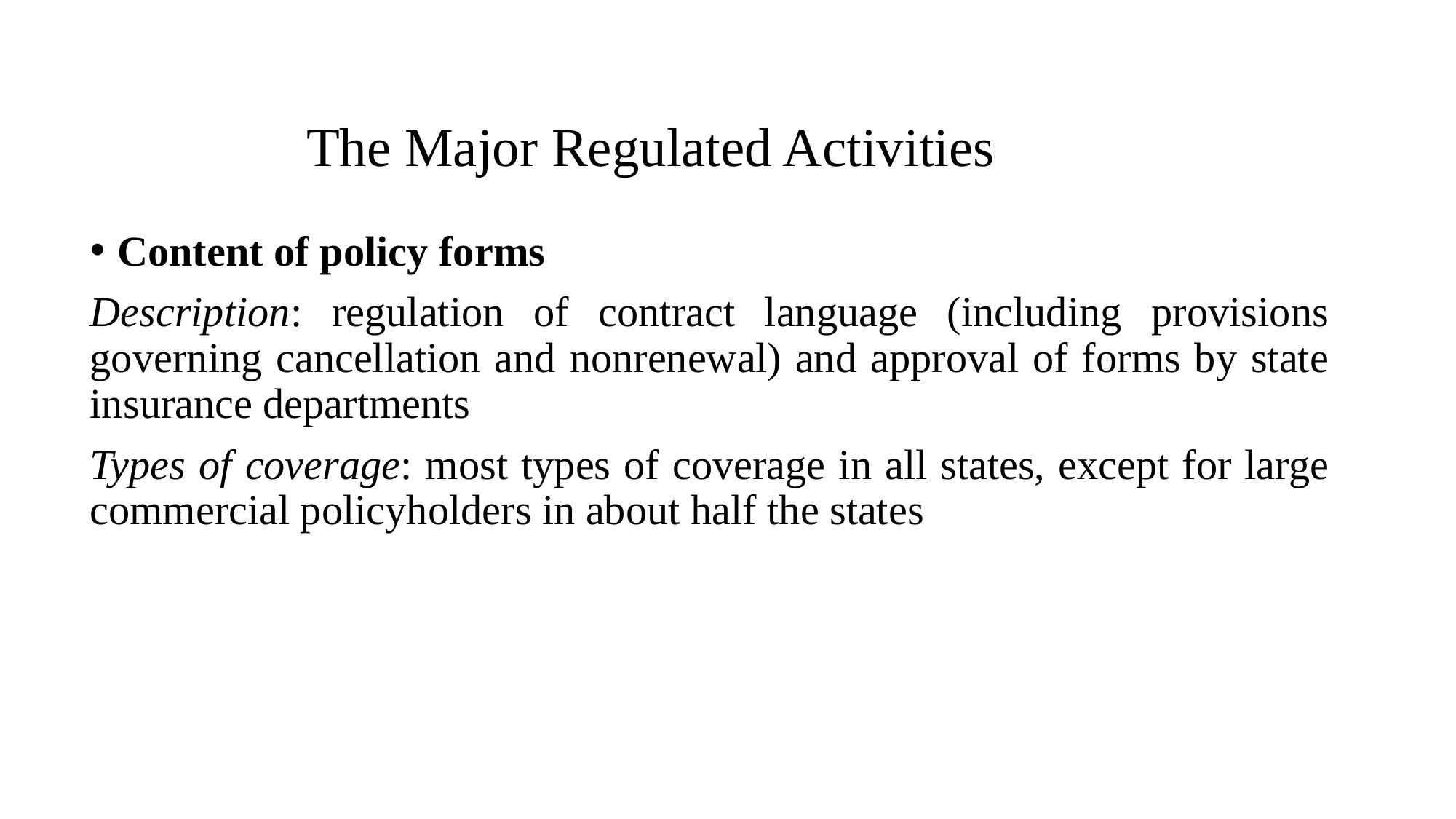

# The Major Regulated Activities
Content of policy forms
Description: regulation of contract language (including provisions governing cancellation and nonrenewal) and approval of forms by state insurance departments
Types of coverage: most types of coverage in all states, except for large commercial policyholders in about half the states